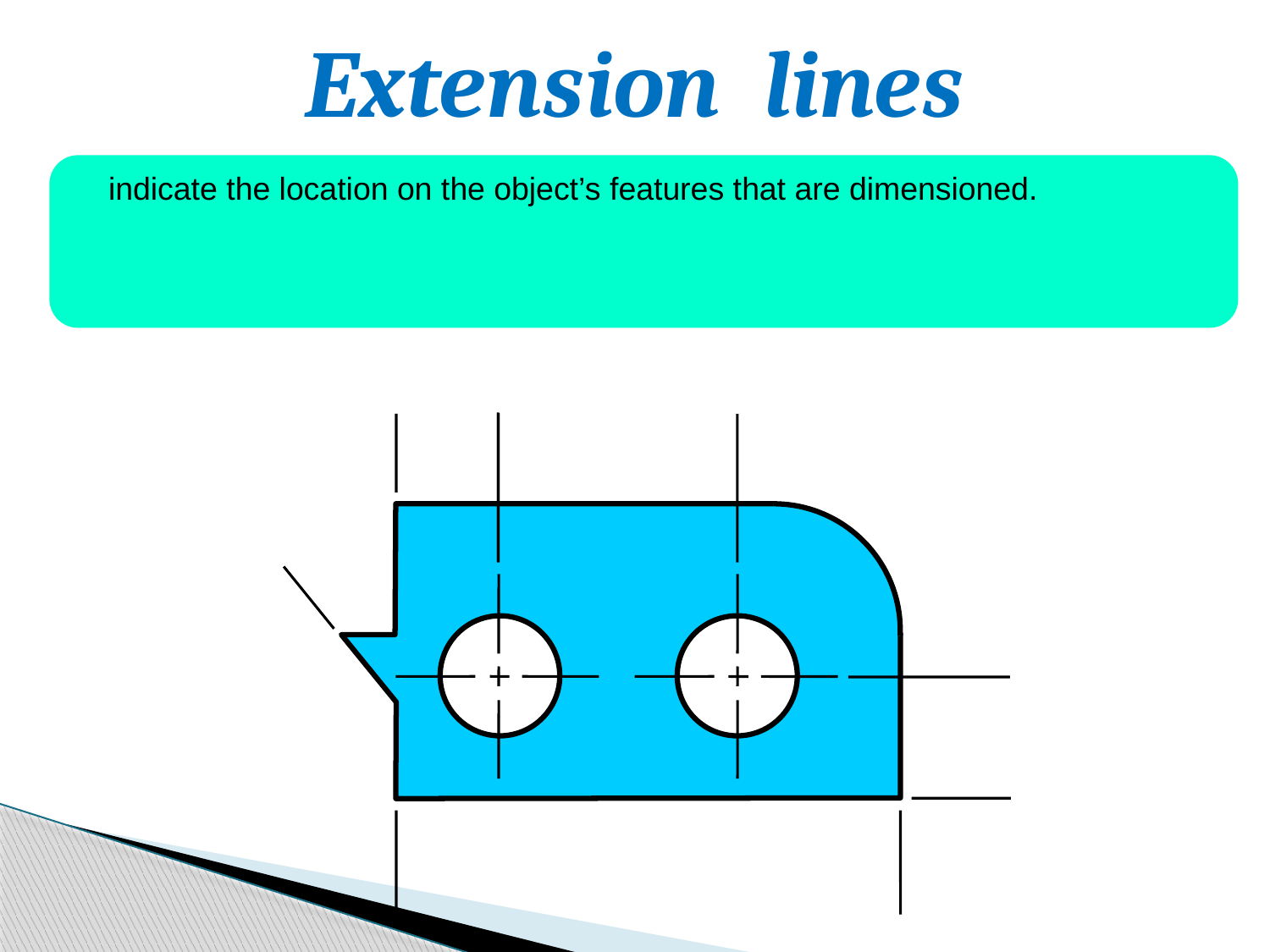

Extension  lines
indicate the location on the object’s features that are dimensioned.